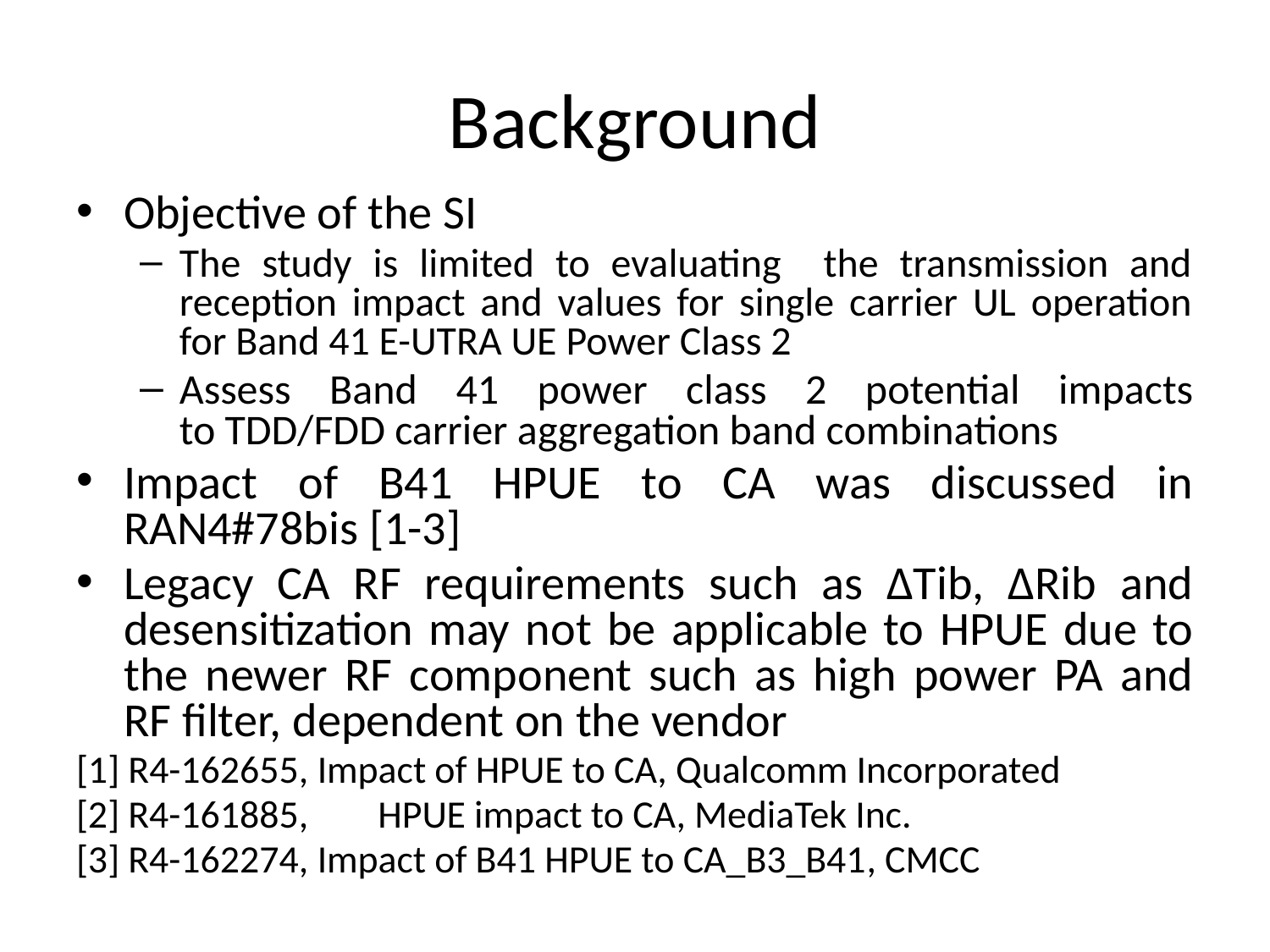

# Background
Objective of the SI
The study is limited to evaluating  the transmission and reception impact and values for single carrier UL operation for Band 41 E-UTRA UE Power Class 2
Assess Band 41 power class 2 potential impacts to TDD/FDD carrier aggregation band combinations
Impact of B41 HPUE to CA was discussed in RAN4#78bis [1-3]
Legacy CA RF requirements such as ΔTib, ΔRib and desensitization may not be applicable to HPUE due to the newer RF component such as high power PA and RF filter, dependent on the vendor
[1] R4-162655, Impact of HPUE to CA, Qualcomm Incorporated
[2] R4-161885,	HPUE impact to CA, MediaTek Inc.
[3] R4-162274, Impact of B41 HPUE to CA_B3_B41, CMCC